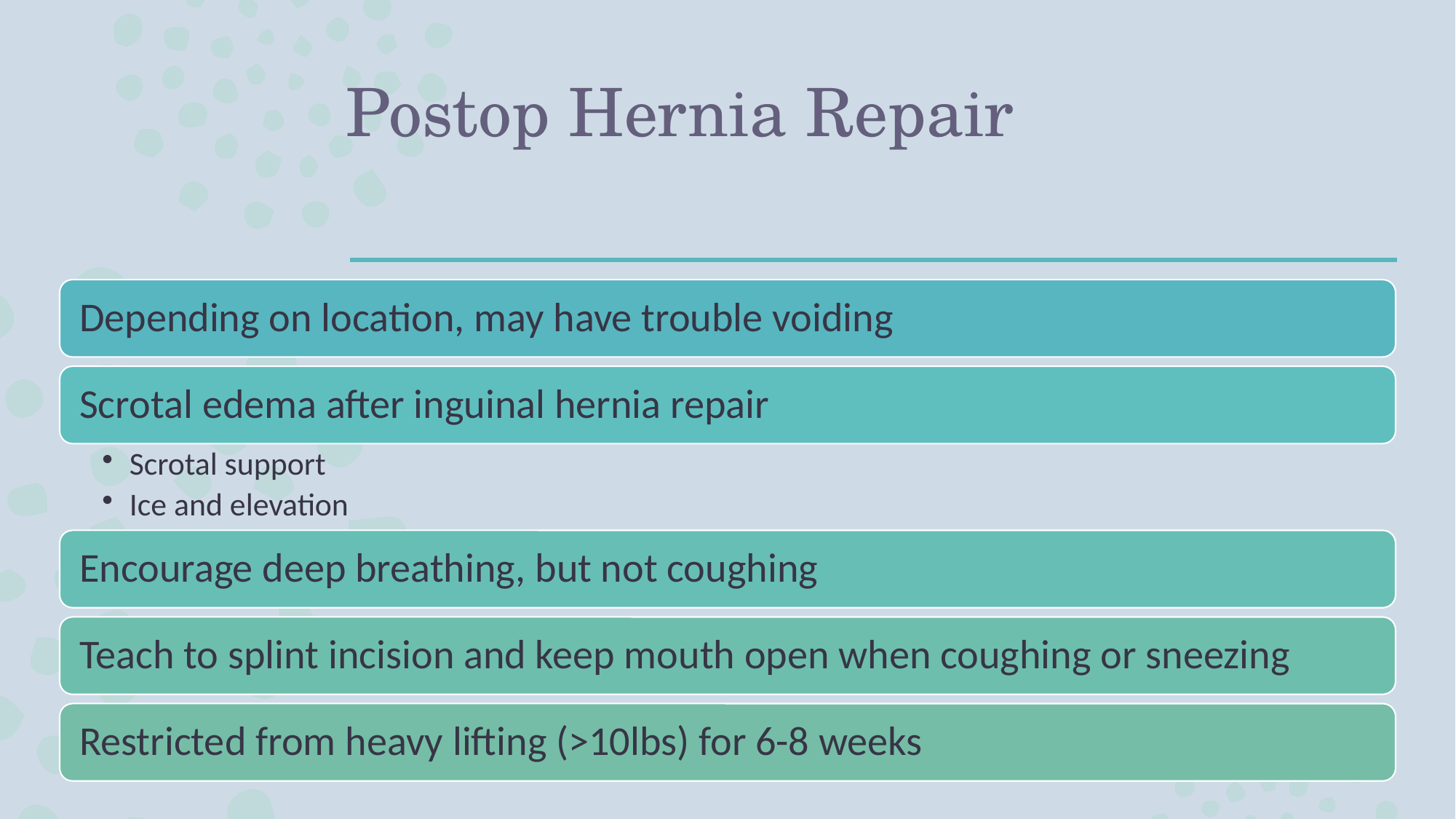

# Postop Hernia Repair
Depending on location, may have trouble voiding
Scrotal edema after inguinal hernia repair
Scrotal support
Ice and elevation
Encourage deep breathing, but not coughing
Teach to splint incision and keep mouth open when coughing or sneezing
Restricted from heavy lifting (>10lbs) for 6-8 weeks